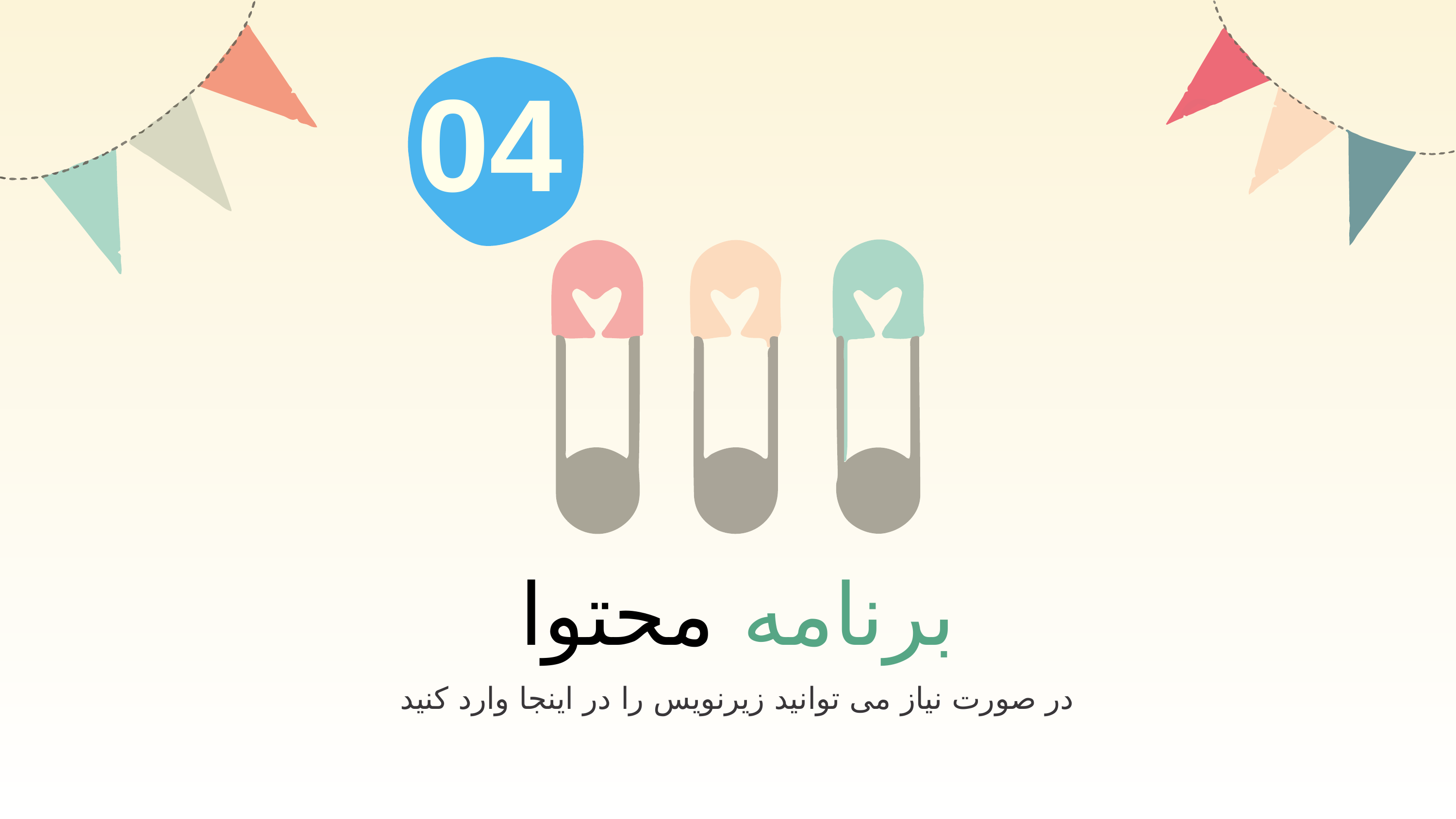

04

# برنامه محتوا
در صورت نیاز می توانید زیرنویس را در اینجا وارد کنید